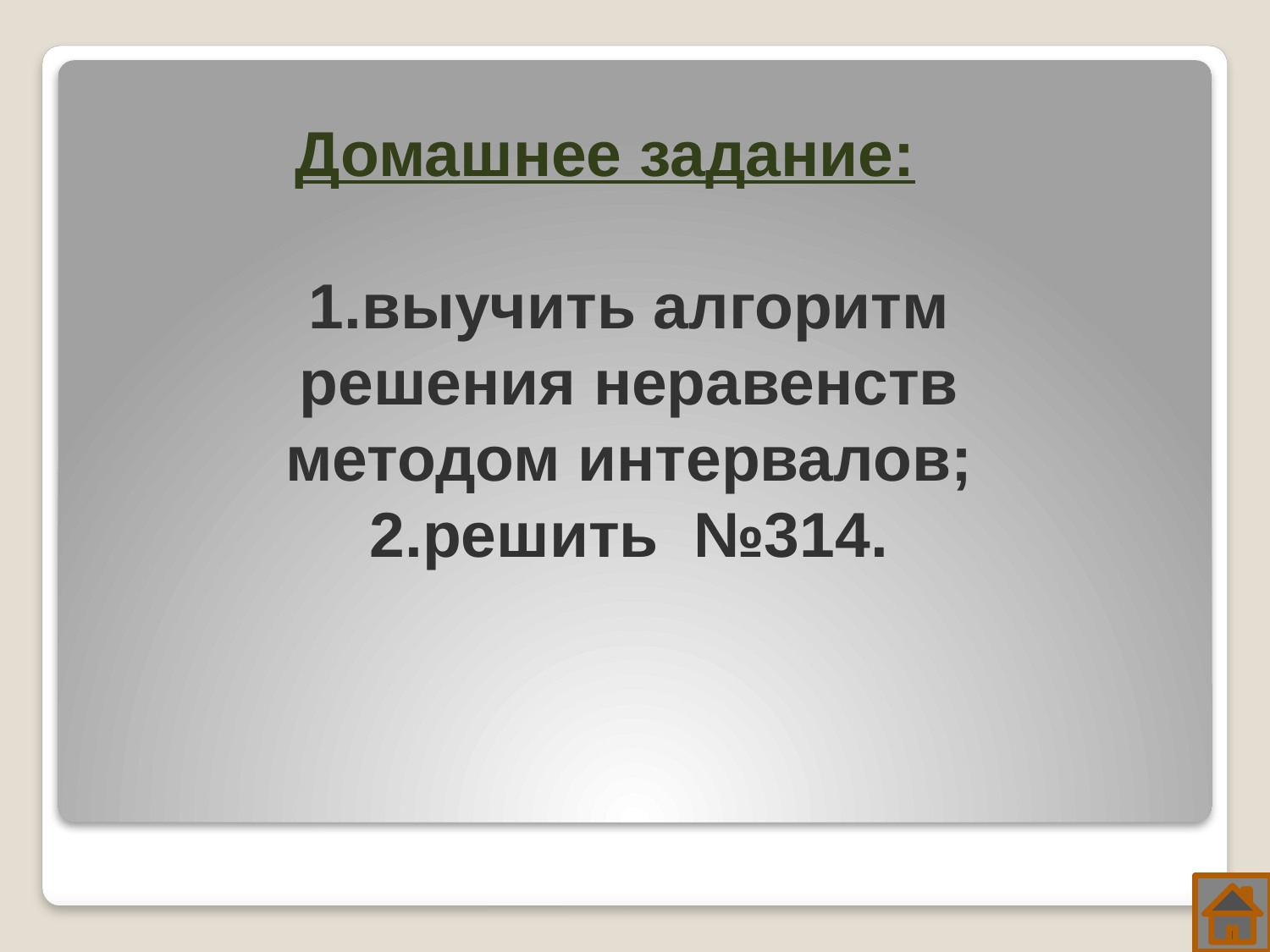

# Домашнее задание: 1.выучить алгоритм решения неравенств методом интервалов; 2.решить  №314.